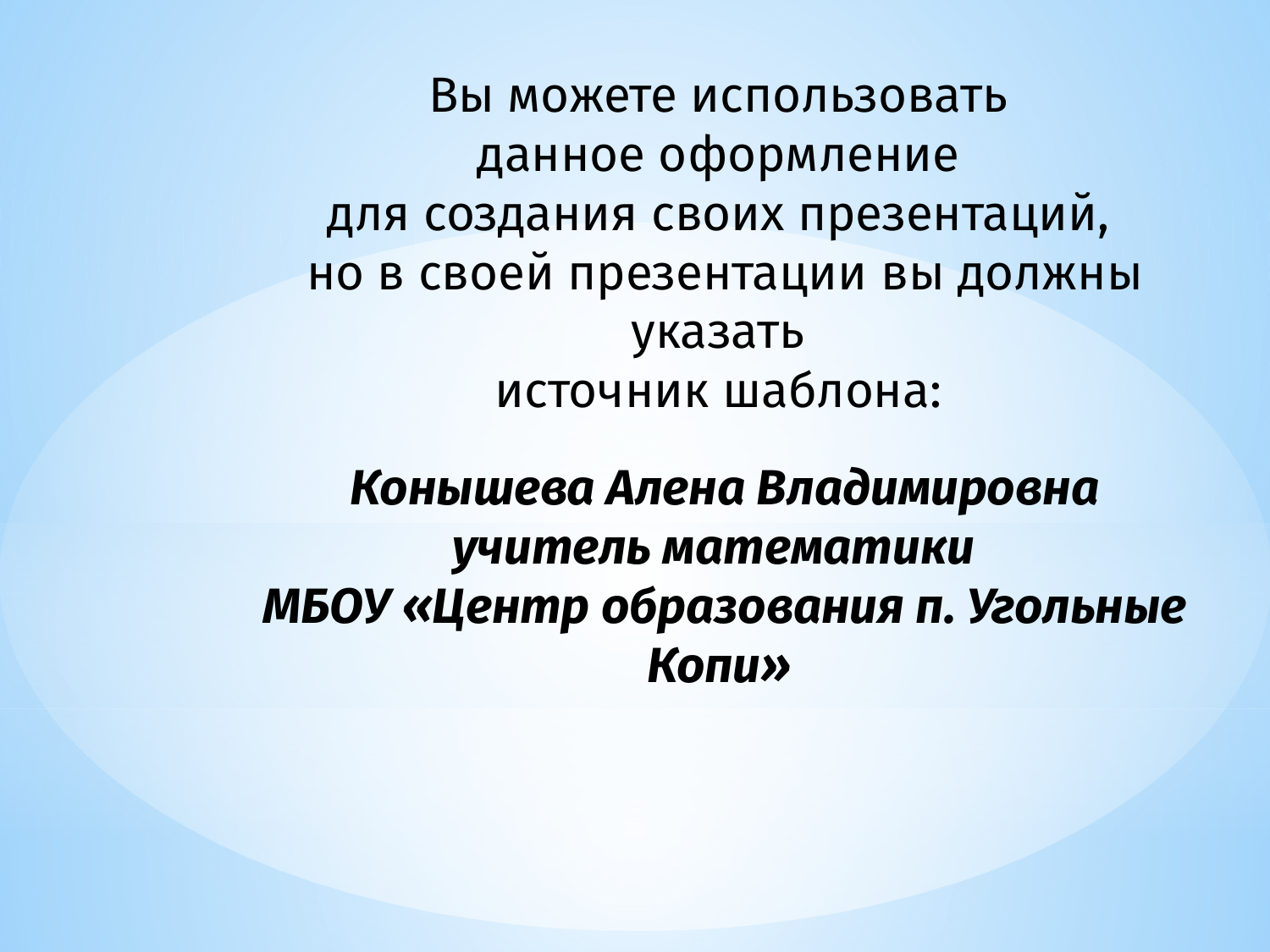

Вы можете использовать
данное оформление
для создания своих презентаций,
но в своей презентации вы должны указать
источник шаблона:

Конышева Алена Владимировна
учитель математики
МБОУ «Центр образования п. Угольные Копи»